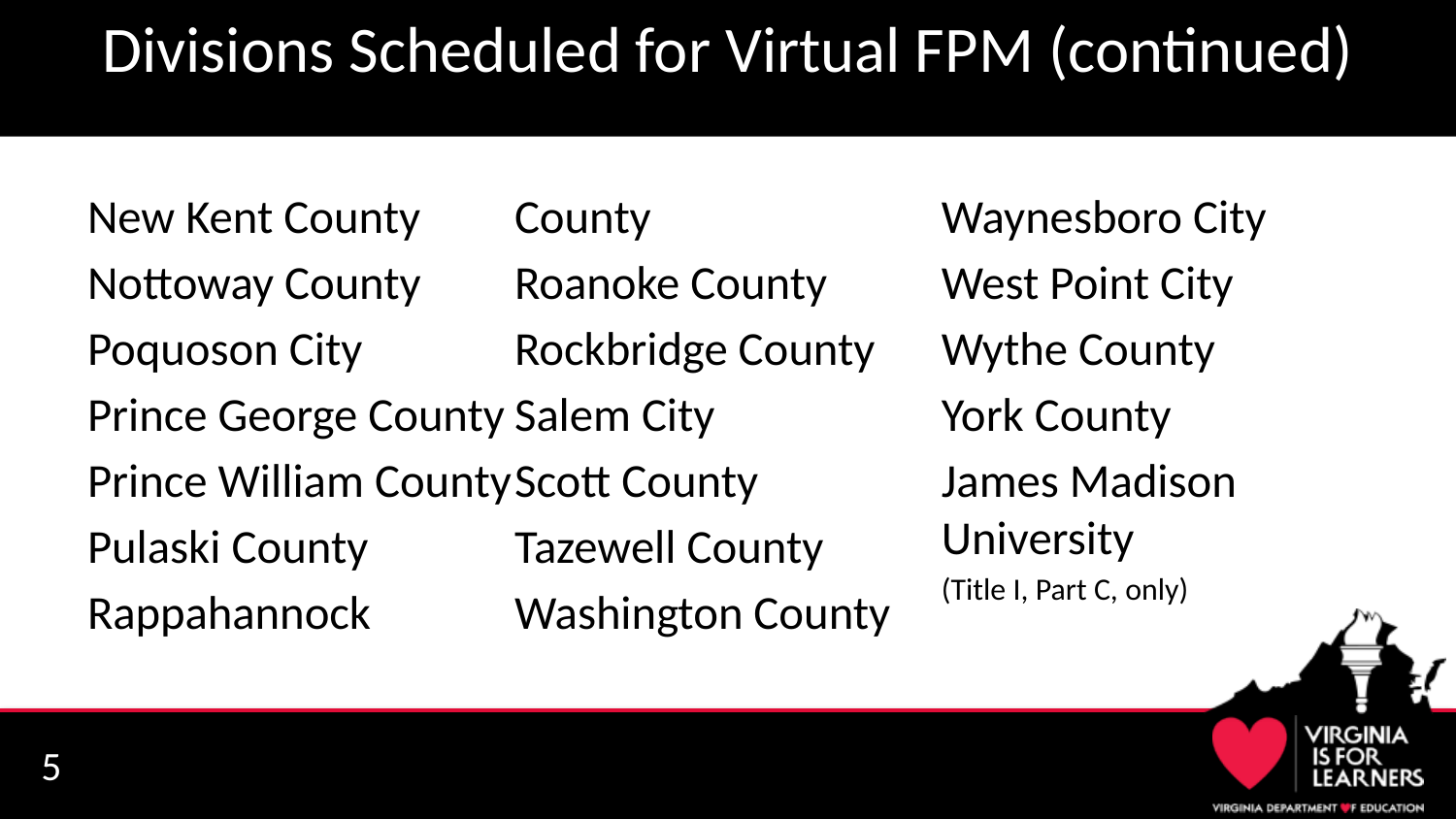

# Divisions Scheduled for Virtual FPM (continued)
New Kent County
Nottoway County
Poquoson City
Prince George County
Prince William County
Pulaski County
Rappahannock County
Roanoke County
Rockbridge County
Salem City
Scott County
Tazewell County
Washington County
Waynesboro City
West Point City
Wythe County
York County
James Madison University
(Title I, Part C, only)